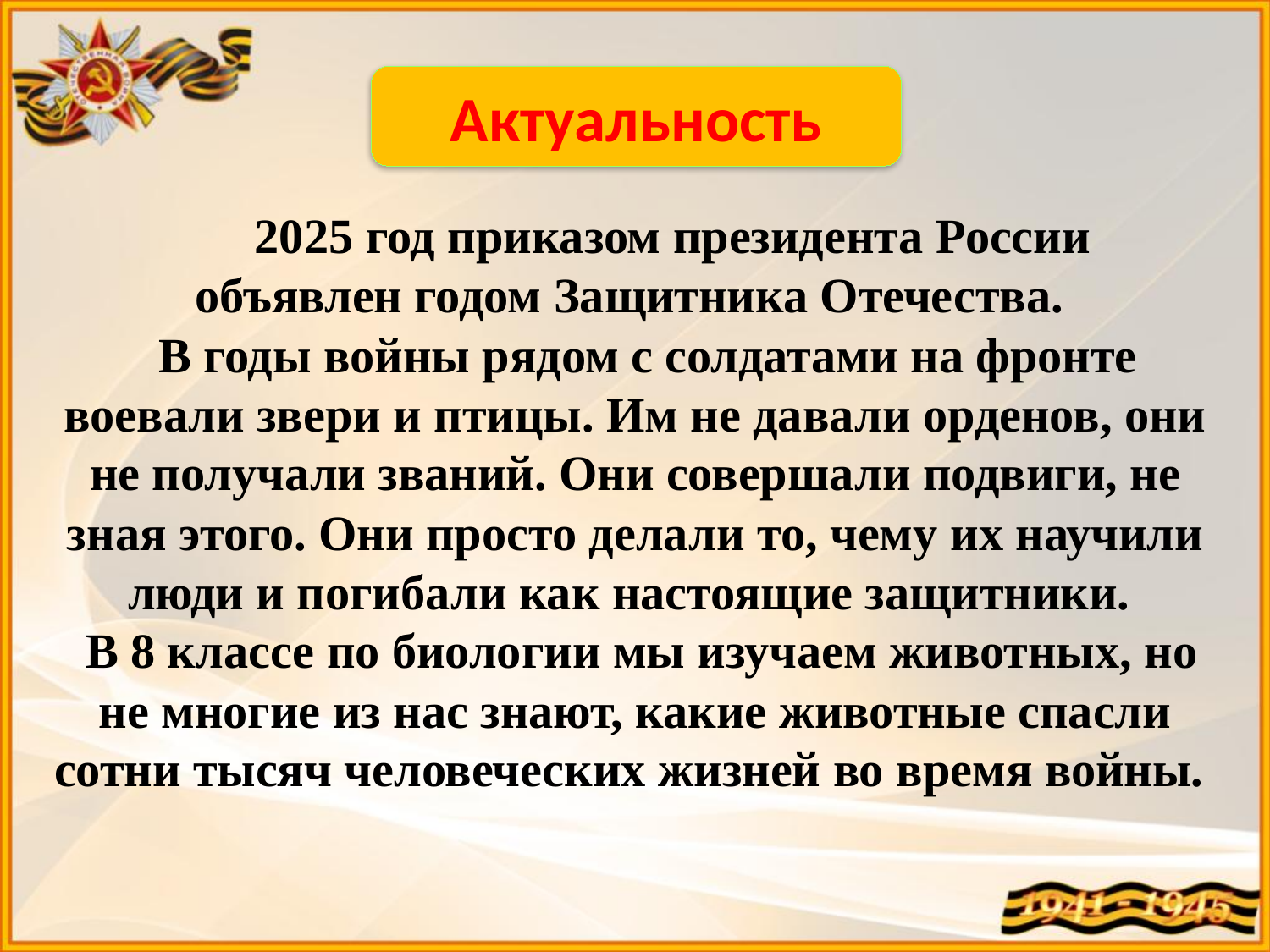

Актуальность
     2025 год приказом президента России
объявлен годом Защитника Отечества.
 В годы войны рядом с солдатами на фронте воевали звери и птицы. Им не давали орденов, они не получали званий. Они совершали подвиги, не зная этого. Они просто делали то, чему их научили люди и погибали как настоящие защитники.
В 8 классе по биологии мы изучаем животных, но не многие из нас знают, какие животные спасли сотни тысяч человеческих жизней во время войны.